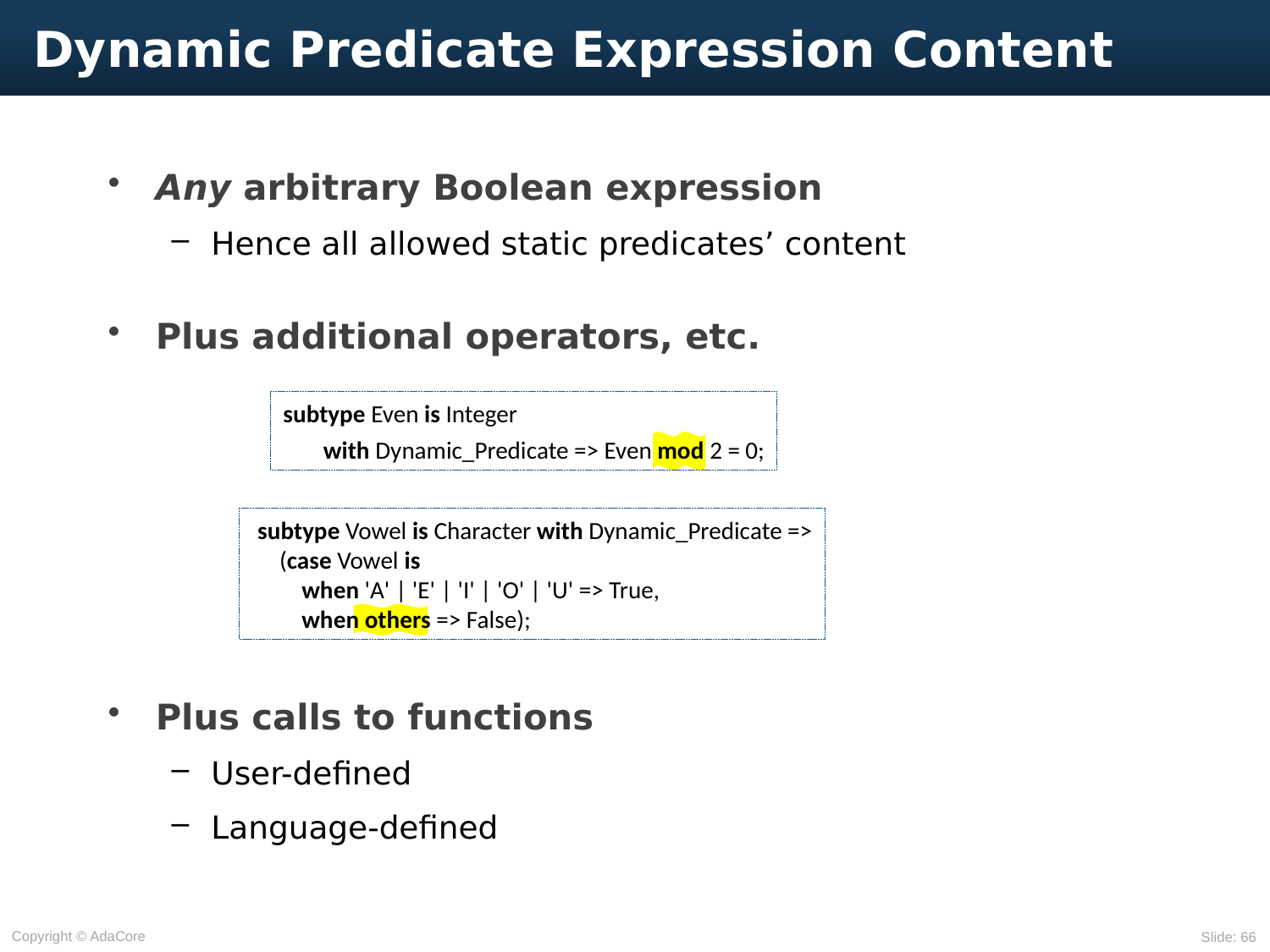

# Dynamic Predicate Expression Content
Any arbitrary Boolean expression
Hence all allowed static predicates’ content
Plus additional operators, etc.

Plus calls to functions
User-defined
Language-defined
subtype Even is Integer
	with Dynamic_Predicate => Even mod 2 = 0;

 subtype Vowel is Character with Dynamic_Predicate =>
     (case Vowel is
         when 'A' | 'E' | 'I' | 'O' | 'U' => True,
         when others => False);